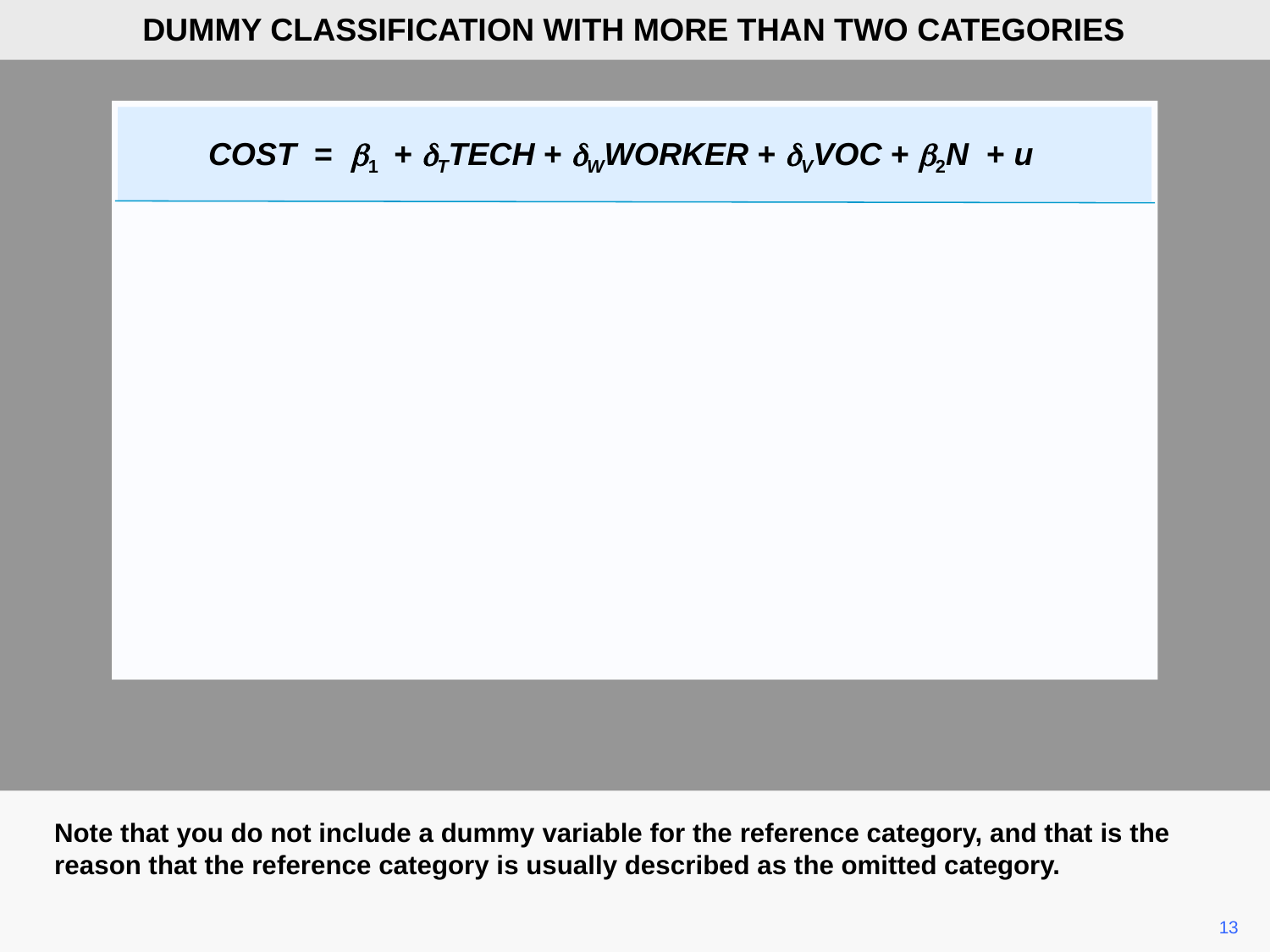

DUMMY CLASSIFICATION WITH MORE THAN TWO CATEGORIES

COST  =  β1 + δTTECH + δWWORKER + δVVOC + β2N  + u

Note that you do not include a dummy variable for the reference category, and that is the reason that the reference category is usually described as the omitted category.
13